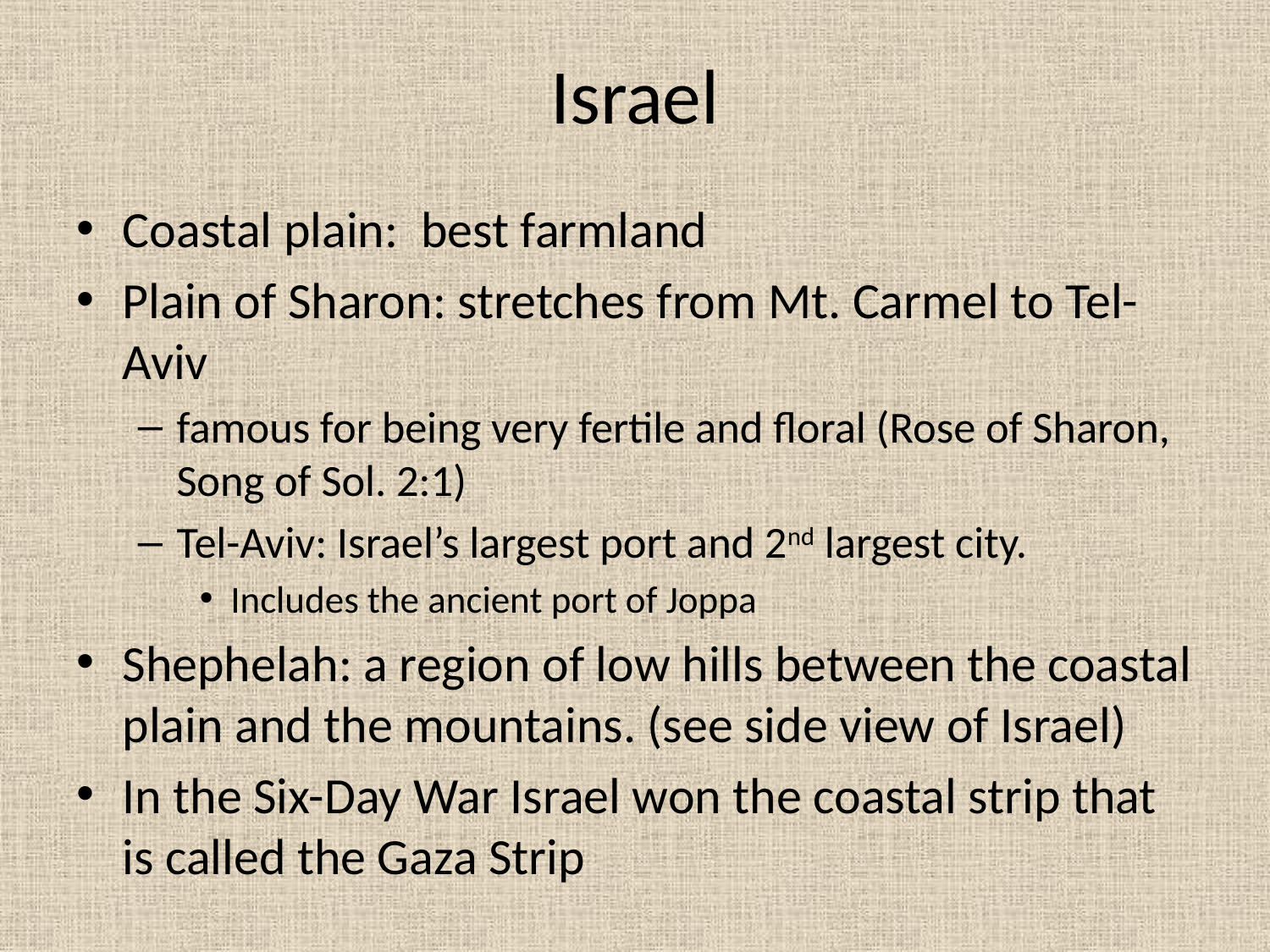

# Israel
Coastal plain:  best farmland
Plain of Sharon: stretches from Mt. Carmel to Tel-Aviv
famous for being very fertile and floral (Rose of Sharon, Song of Sol. 2:1)
Tel-Aviv: Israel’s largest port and 2nd largest city.
Includes the ancient port of Joppa
Shephelah: a region of low hills between the coastal plain and the mountains. (see side view of Israel)
In the Six-Day War Israel won the coastal strip that is called the Gaza Strip